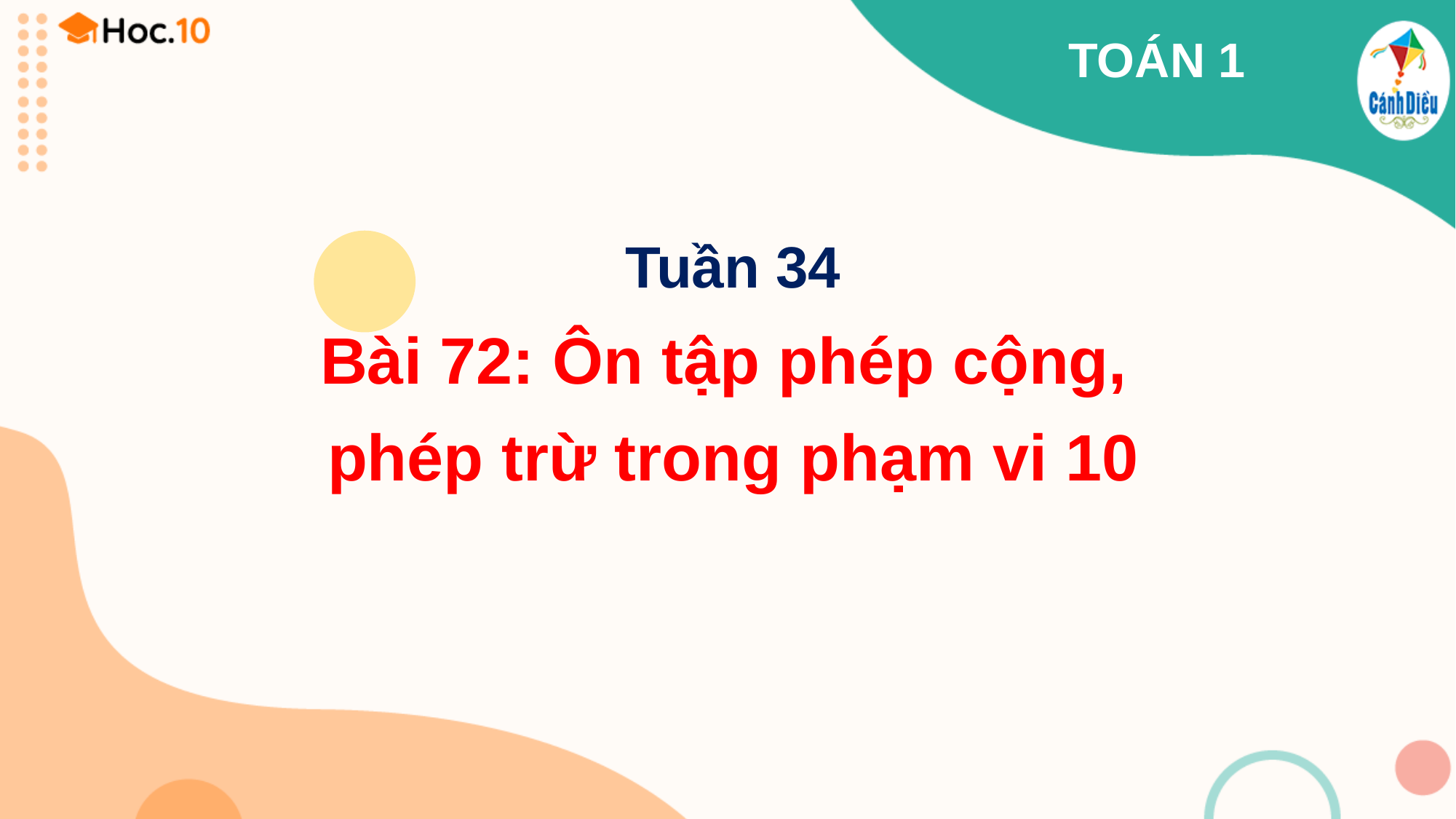

TOÁN 1
Tuần 34
Bài 72: Ôn tập phép cộng,
phép trừ trong phạm vi 10